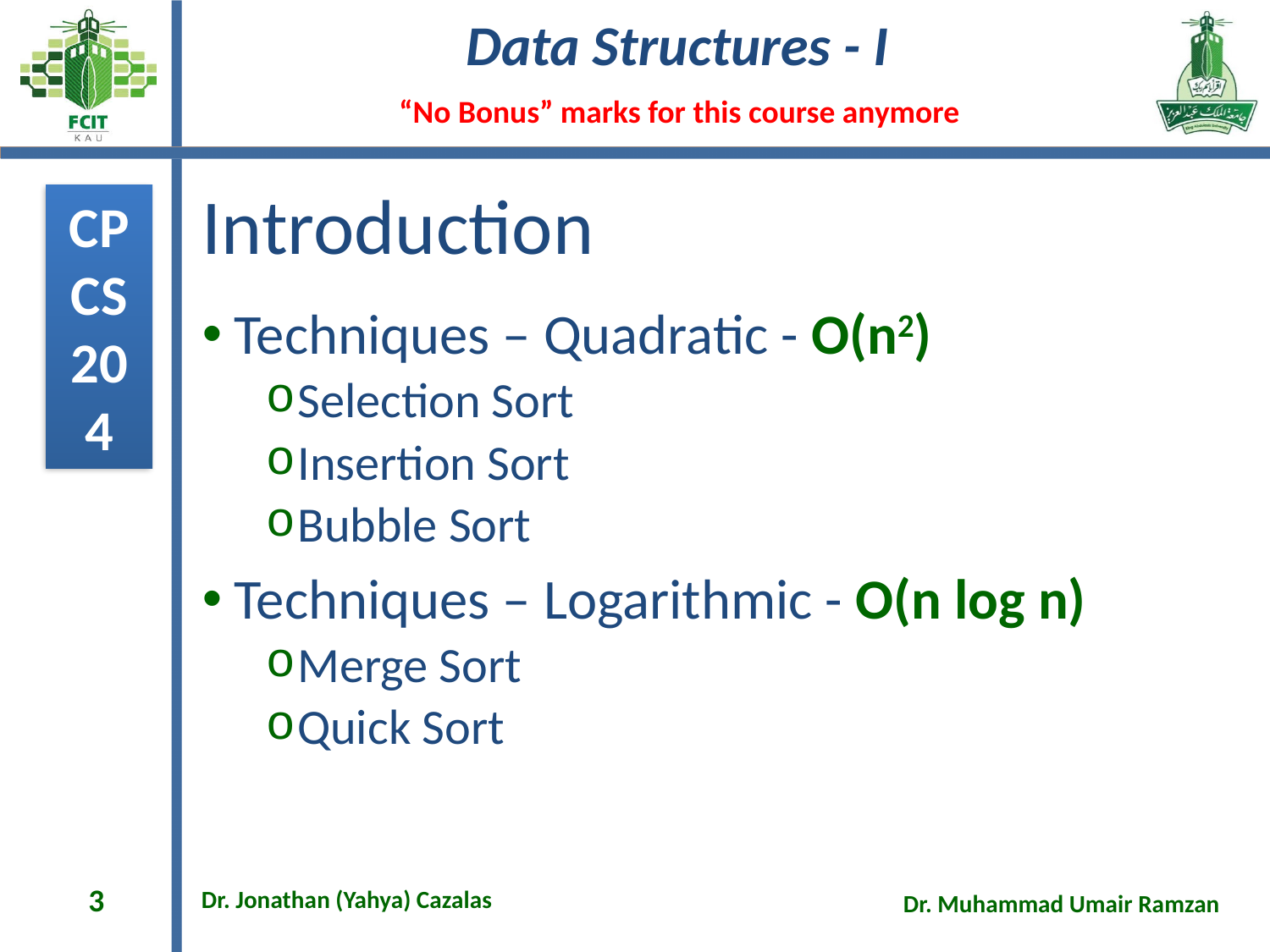

# Introduction
Techniques – Quadratic - O(n2)
Selection Sort
Insertion Sort
Bubble Sort
Techniques – Logarithmic - O(n log n)
Merge Sort
Quick Sort
3